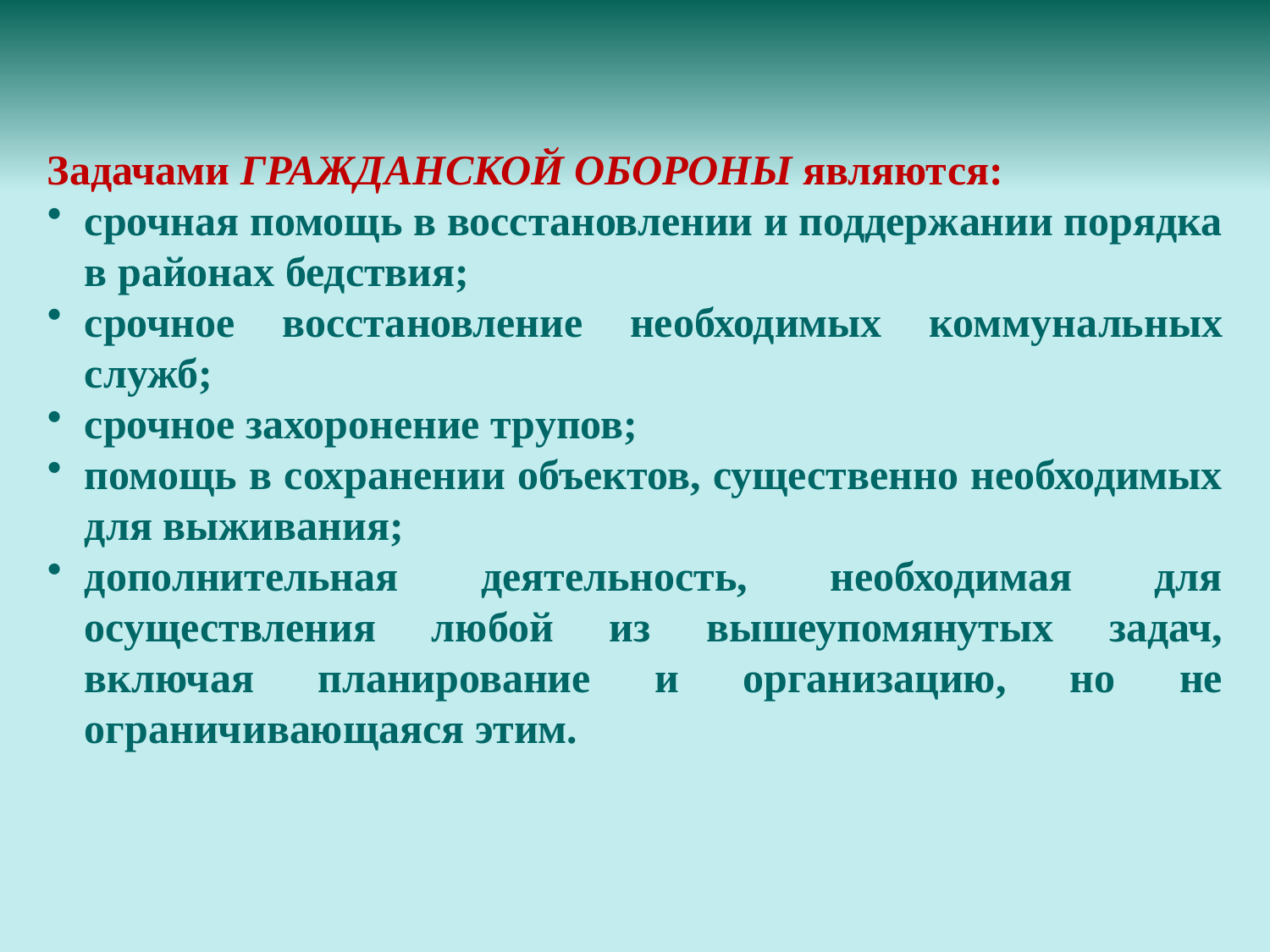

Задачами ГРАЖДАНСКОЙ ОБОРОНЫ являются:
срочная помощь в восстановлении и поддержании порядка в районах бедствия;
срочное восстановление необходимых коммунальных служб;
срочное захоронение трупов;
помощь в сохранении объектов, существенно необходимых для выживания;
дополнительная деятельность, необходимая для осуществления любой из вышеупомянутых задач, включая планирование и организацию, но не ограничивающаяся этим.